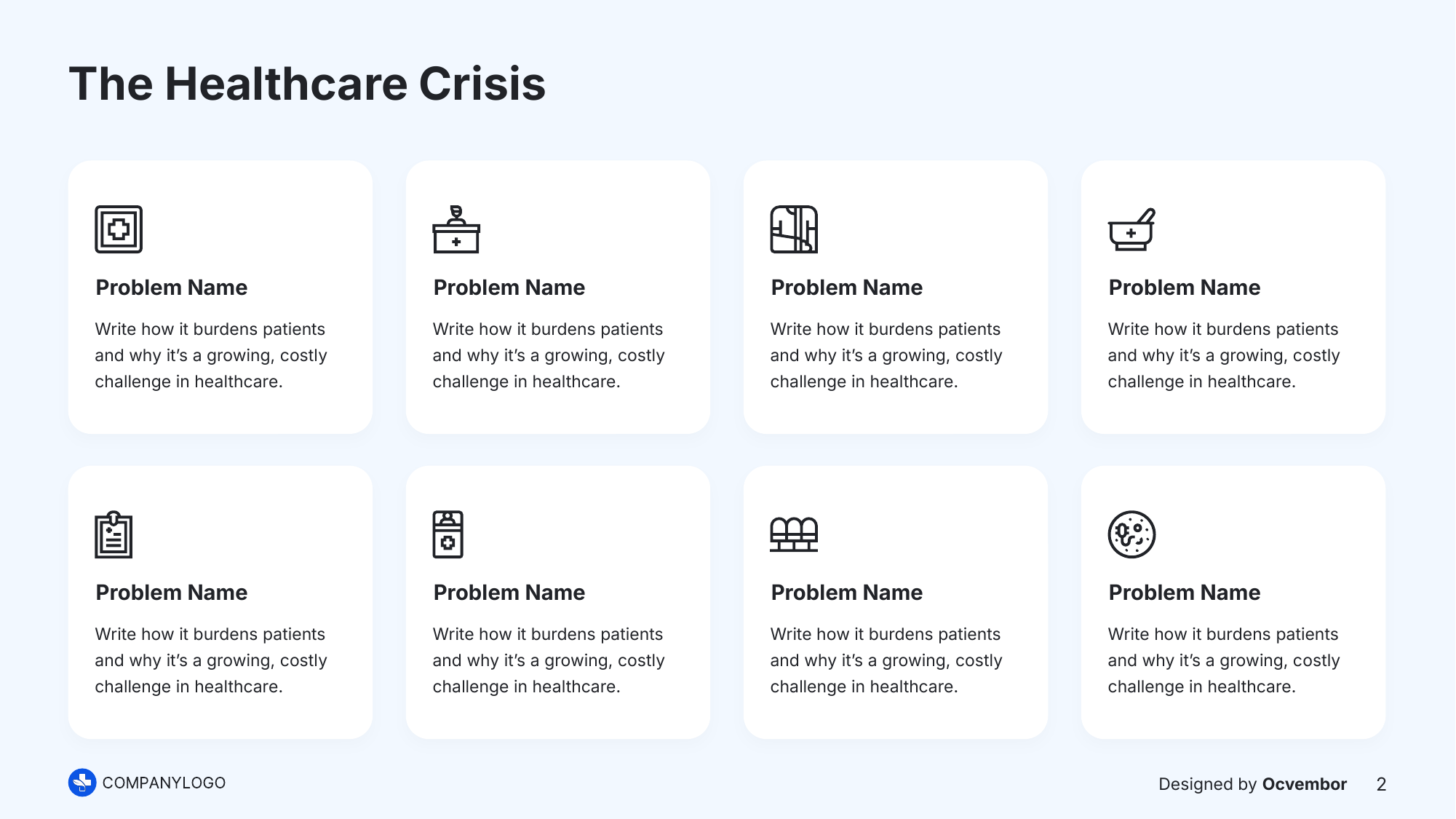

# The Healthcare Crisis

Problem Name
Problem Name
Problem Name
Problem Name
Write how it burdens patients and why it’s a growing, costly challenge in healthcare.
Write how it burdens patients and why it’s a growing, costly challenge in healthcare.
Write how it burdens patients and why it’s a growing, costly challenge in healthcare.
Write how it burdens patients and why it’s a growing, costly challenge in healthcare.

Problem Name
Problem Name
Problem Name
Problem Name
Write how it burdens patients and why it’s a growing, costly challenge in healthcare.
Write how it burdens patients and why it’s a growing, costly challenge in healthcare.
Write how it burdens patients and why it’s a growing, costly challenge in healthcare.
Write how it burdens patients and why it’s a growing, costly challenge in healthcare.